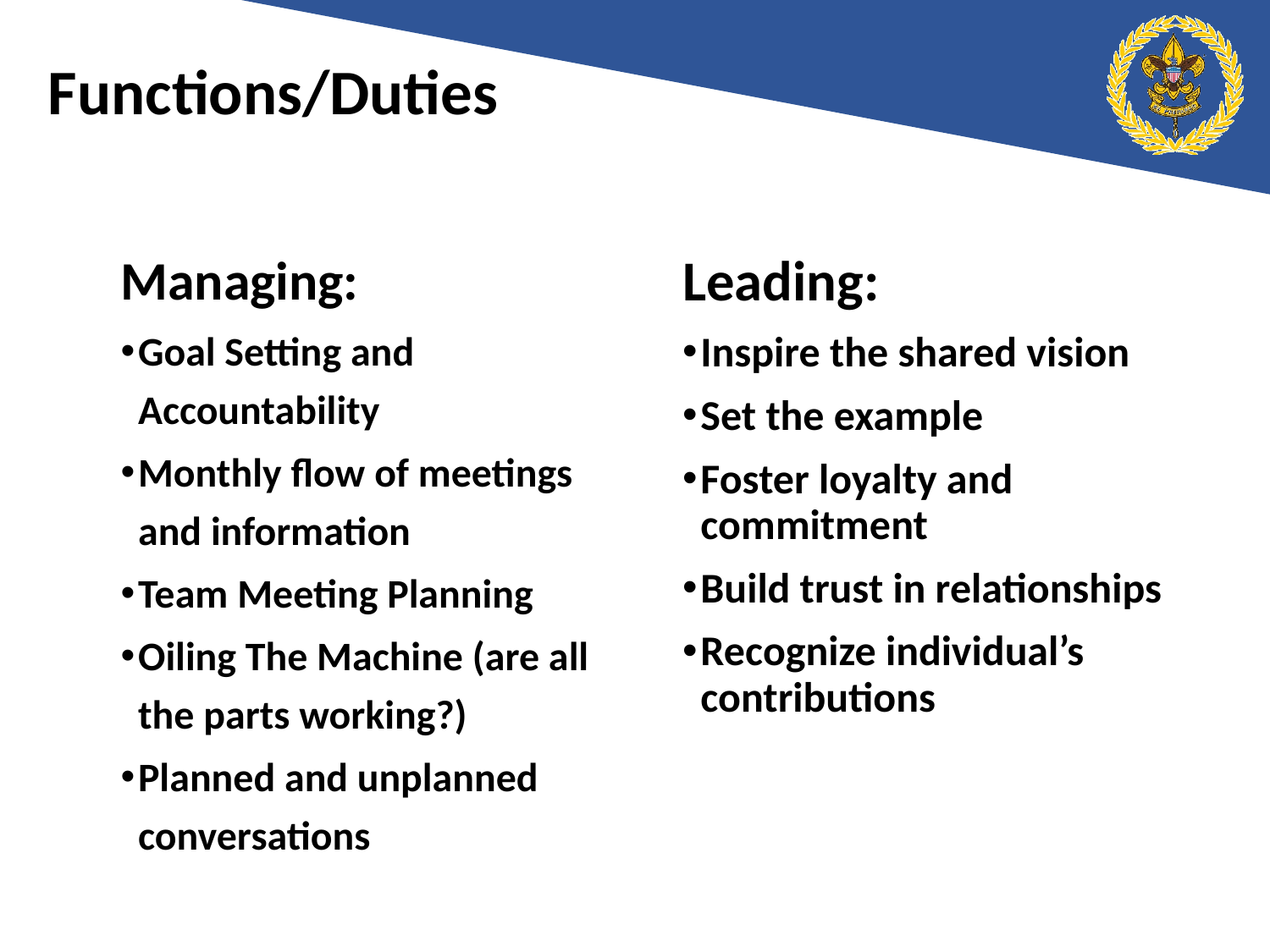

# Functions/Duties
Managing:
Goal Setting and Accountability
Monthly flow of meetings and information
Team Meeting Planning
Oiling The Machine (are all the parts working?)
Planned and unplanned conversations

Leading:
Inspire the shared vision
Set the example
Foster loyalty and commitment
Build trust in relationships
Recognize individual’s contributions